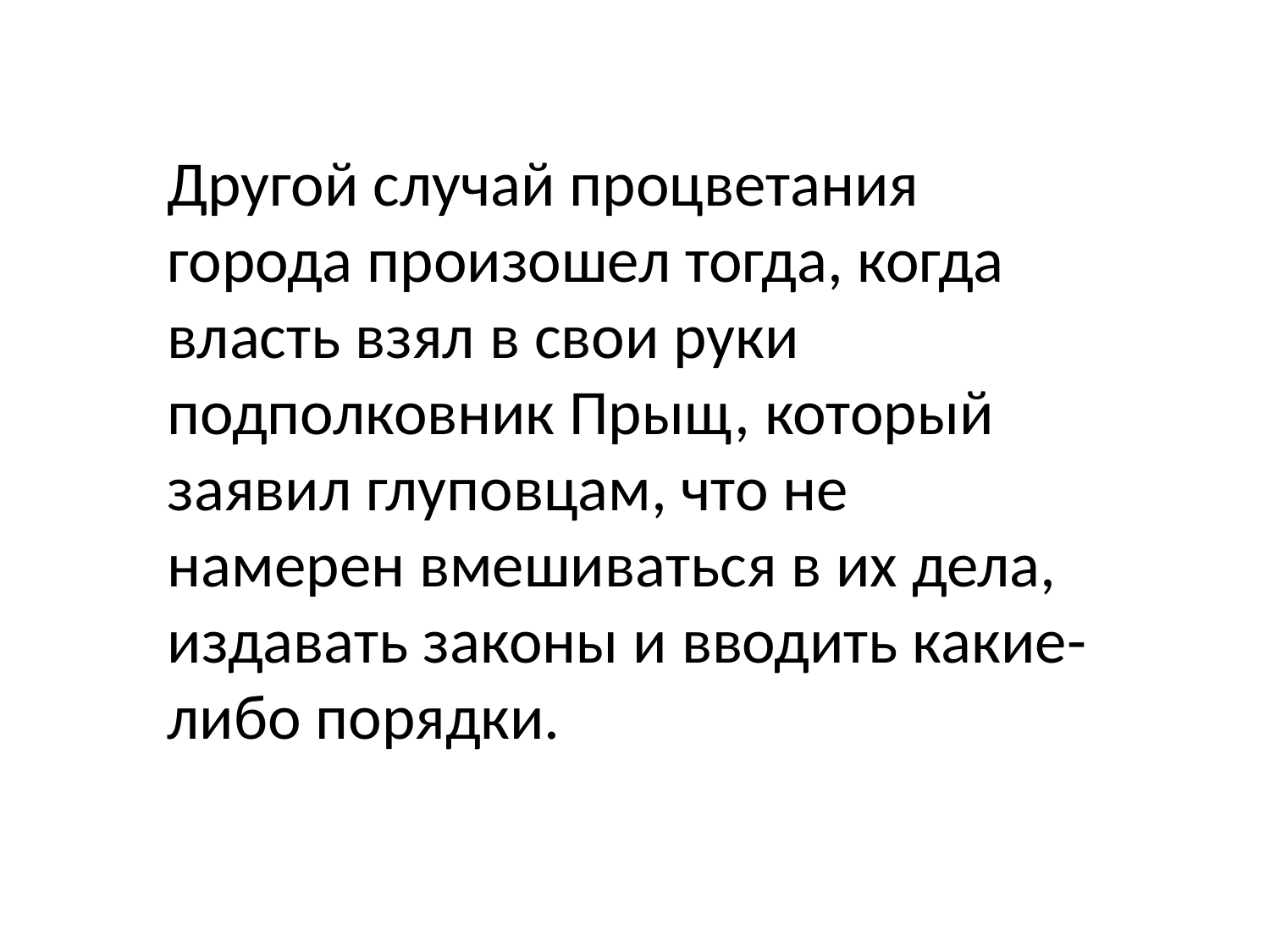

Другой случай процветания города произошел тогда, когда власть взял в свои руки подполковник Прыщ, который заявил глуповцам, что не намерен вмешиваться в их дела, издавать законы и вводить какие-либо порядки.